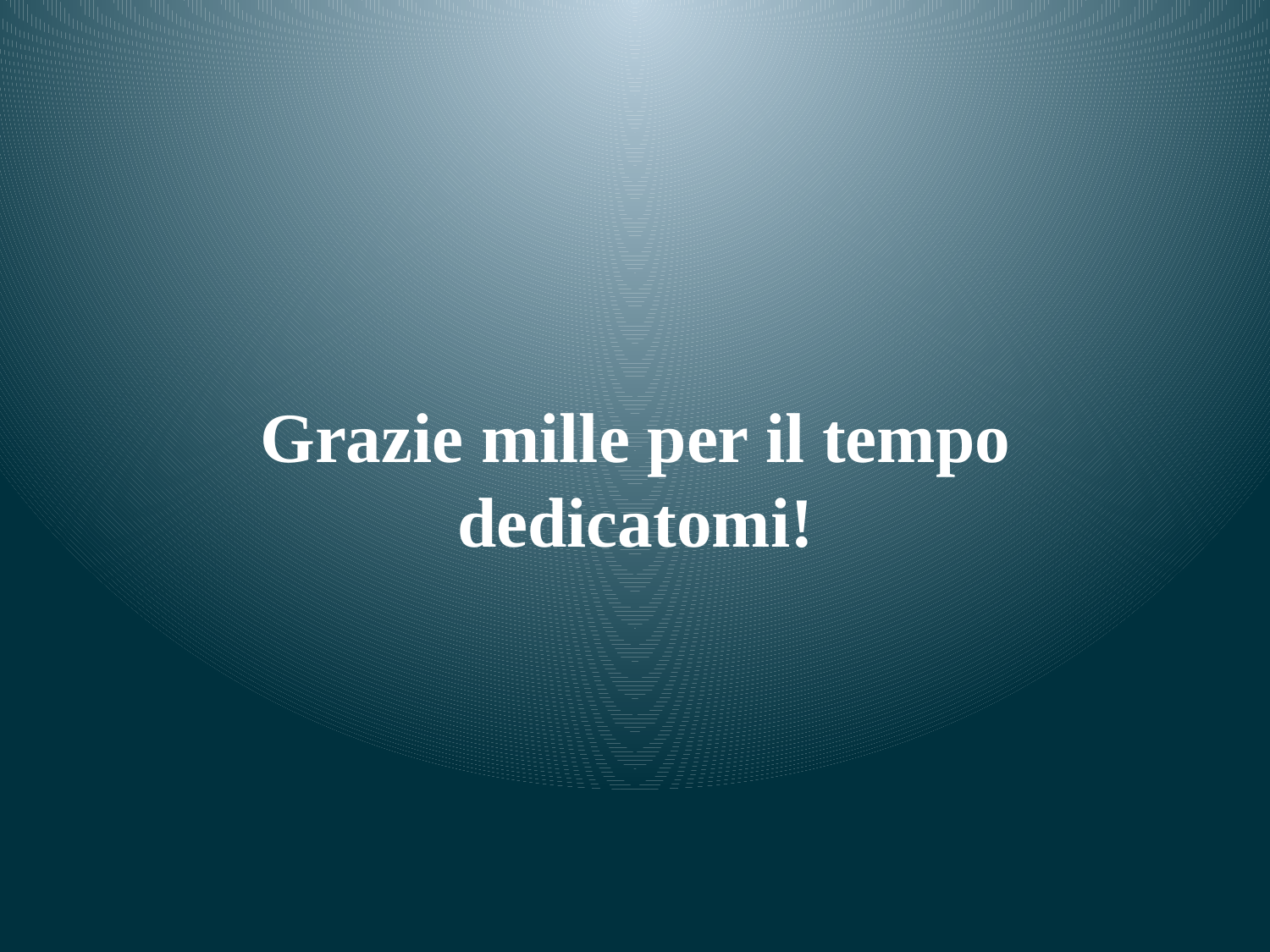

# Grazie mille per il tempo dedicatomi!